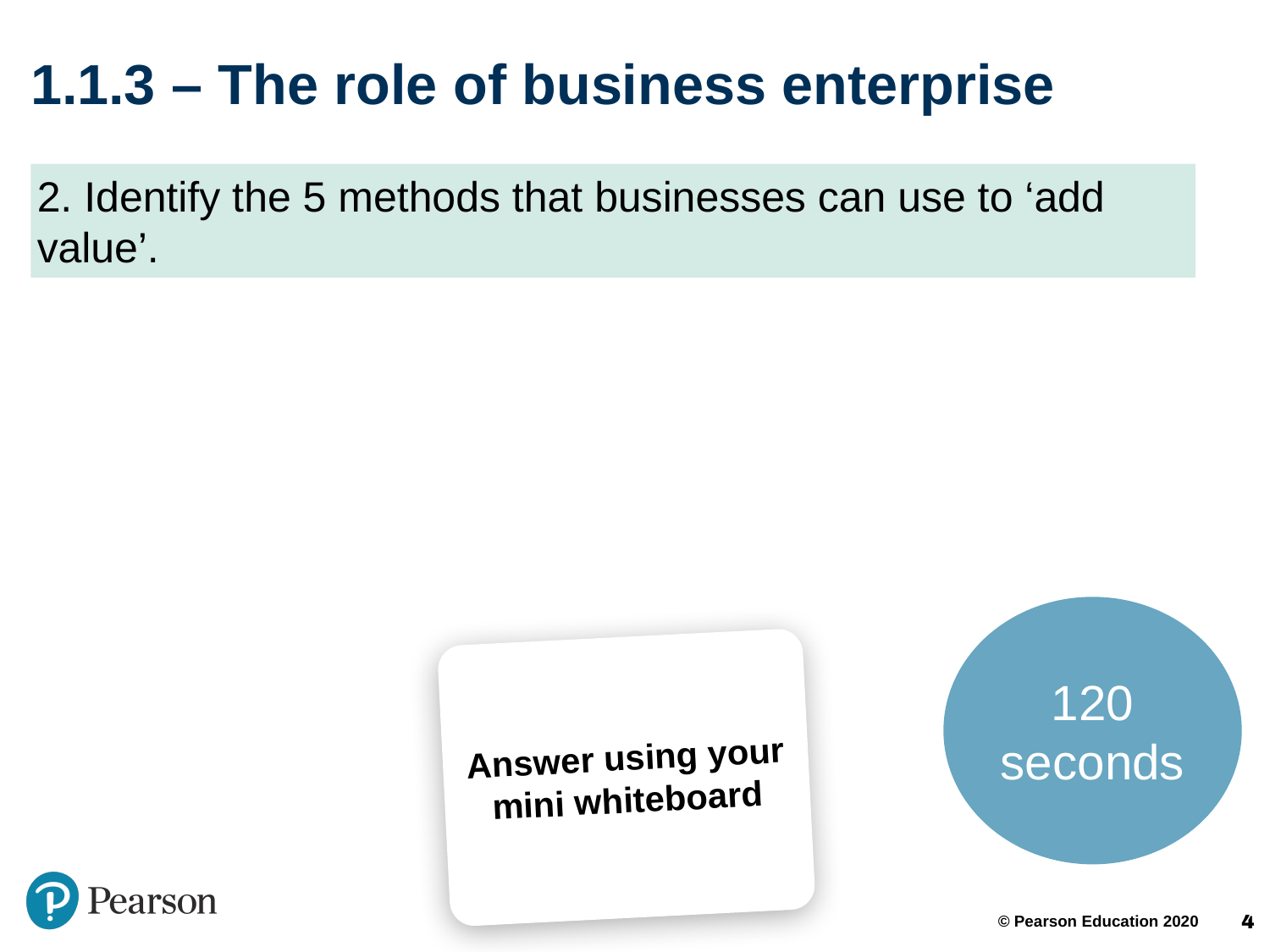

# 1.1.3 – The role of business enterprise
2. Identify the 5 methods that businesses can use to ‘add value’.

120 seconds

Answer using your mini whiteboard

4